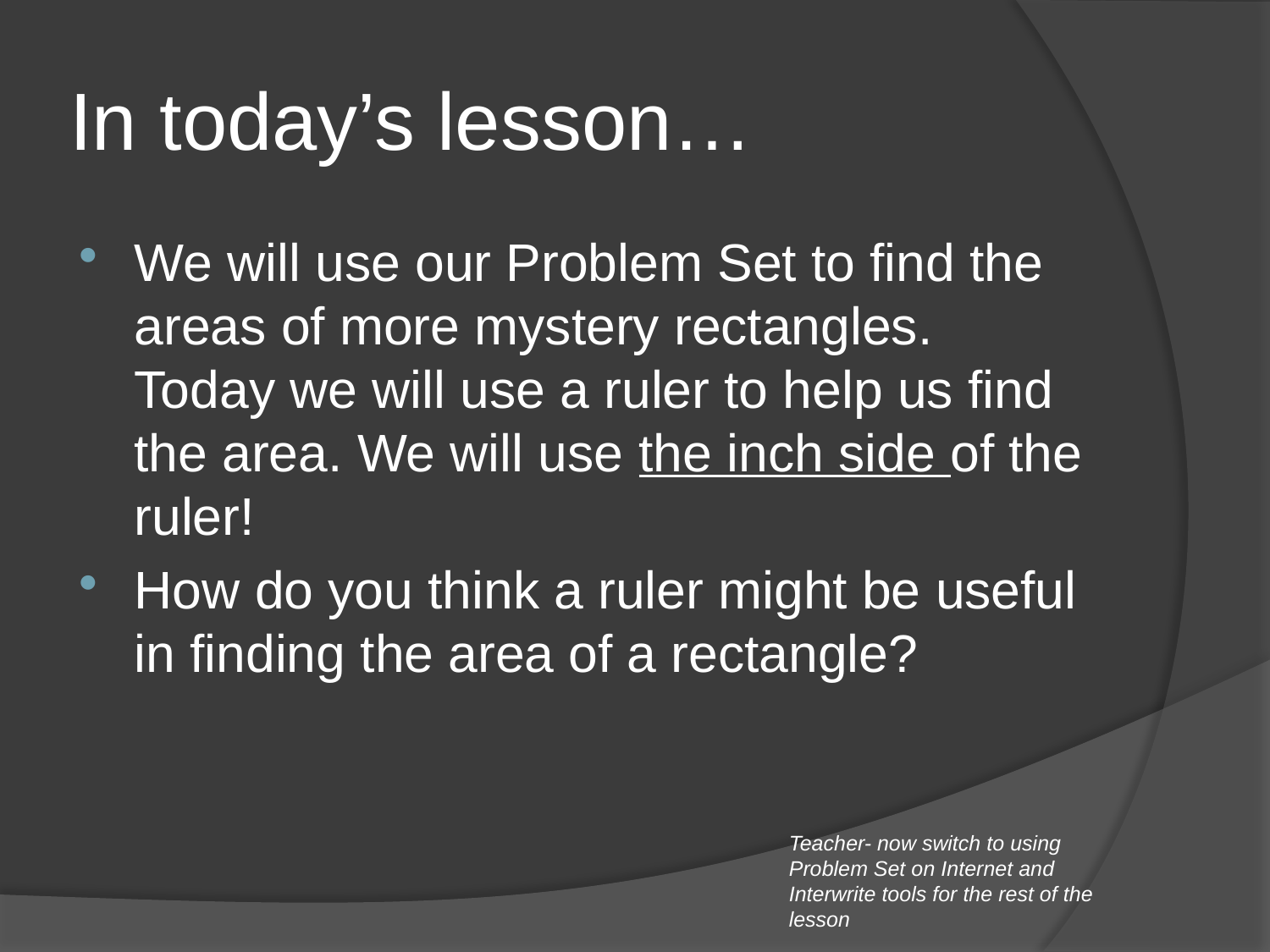

# In today’s lesson…
We will use our Problem Set to find the areas of more mystery rectangles. Today we will use a ruler to help us find the area. We will use the inch side of the ruler!
How do you think a ruler might be useful in finding the area of a rectangle?
Teacher- now switch to using Problem Set on Internet and Interwrite tools for the rest of the lesson